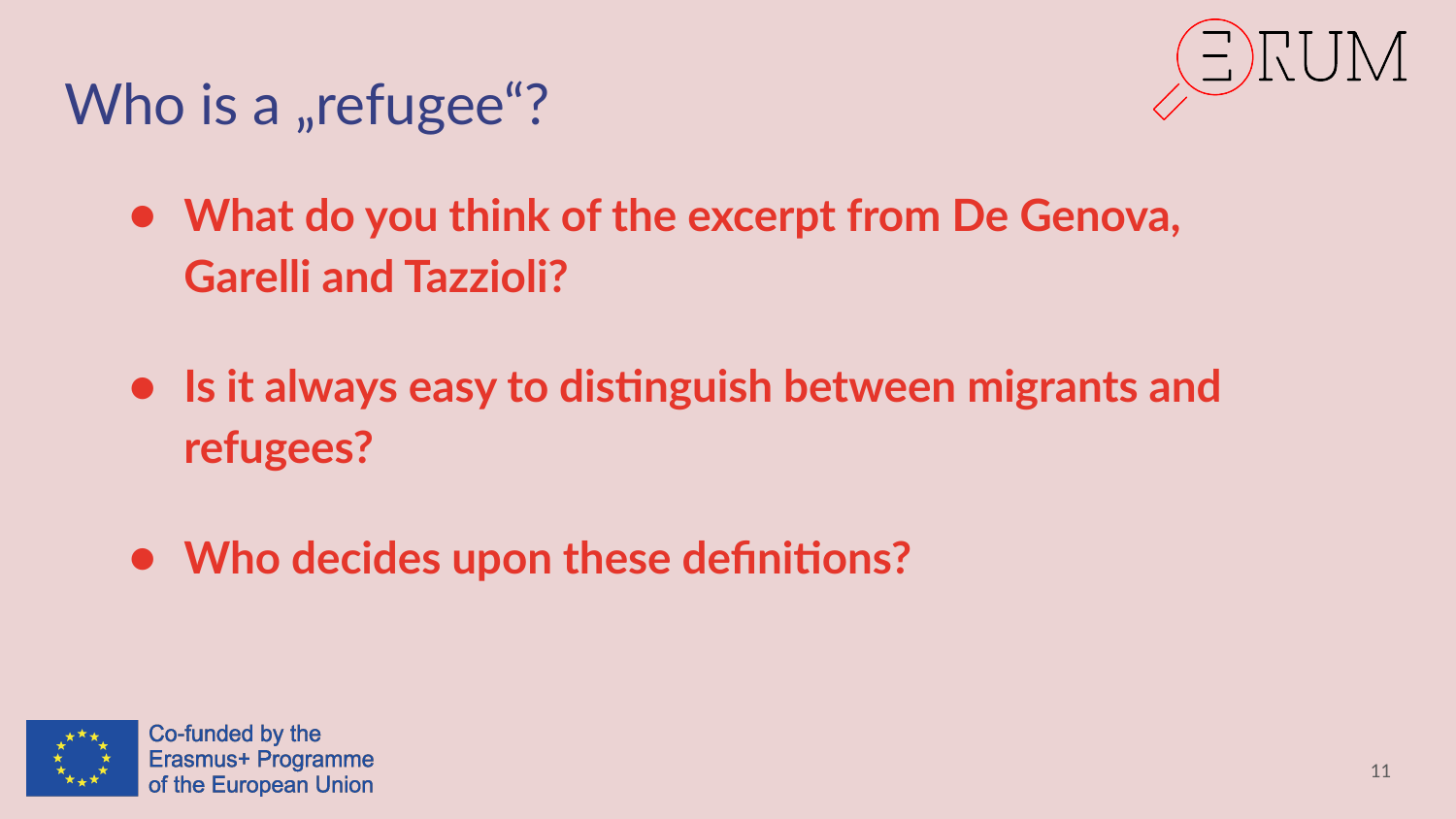

# Who is a „refugee“?
What do you think of the excerpt from De Genova, Garelli and Tazzioli?
Is it always easy to distinguish between migrants and refugees?
Who decides upon these definitions?
11